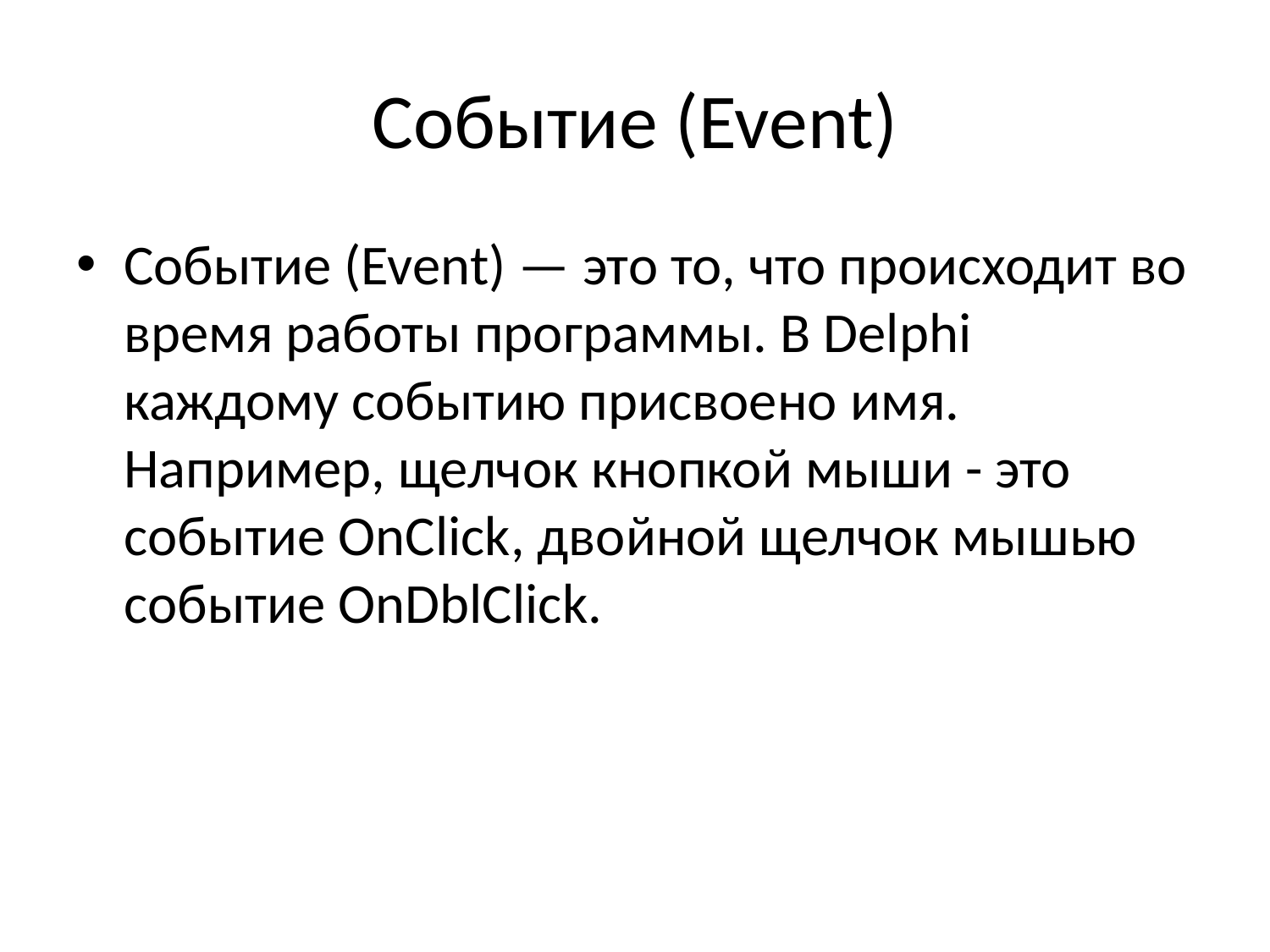

# Событие (Event)
Событие (Event) — это то, что происходит во время работы программы. В Delphi каждому событию присвоено имя. Например, щелчок кнопкой мыши - это событие OnClick, двойной щелчок мышью событие OnDblClick.